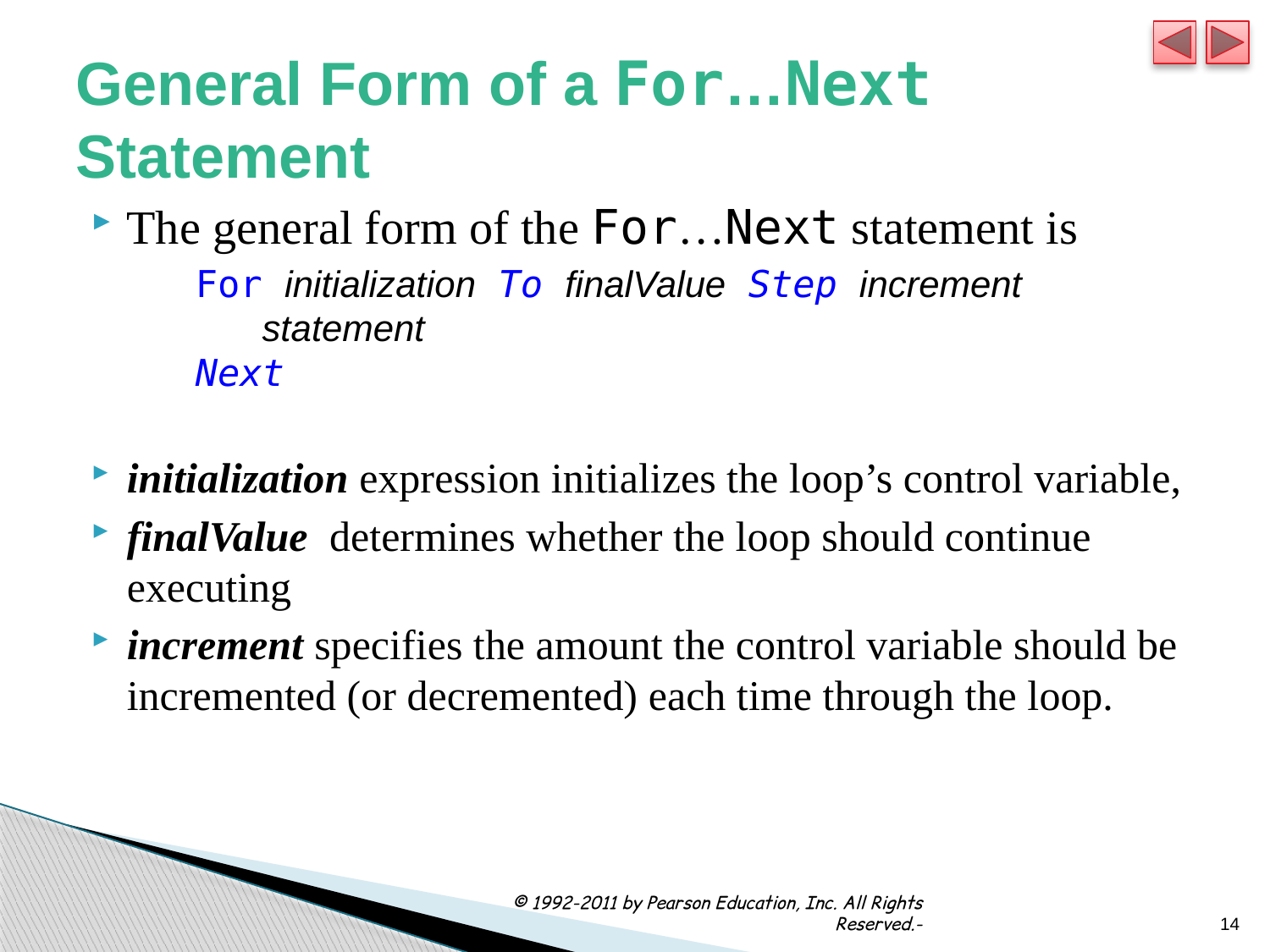

# General Form of a For…Next Statement
The general form of the For…Next statement is
	For initialization To finalValue Step increment
   statement
Next

initialization expression initializes the loop’s control variable,
finalValue  determines whether the loop should continue executing
increment specifies the amount the control variable should be incremented (or decremented) each time through the loop.
© 1992-2011 by Pearson Education, Inc. All Rights Reserved.-
14